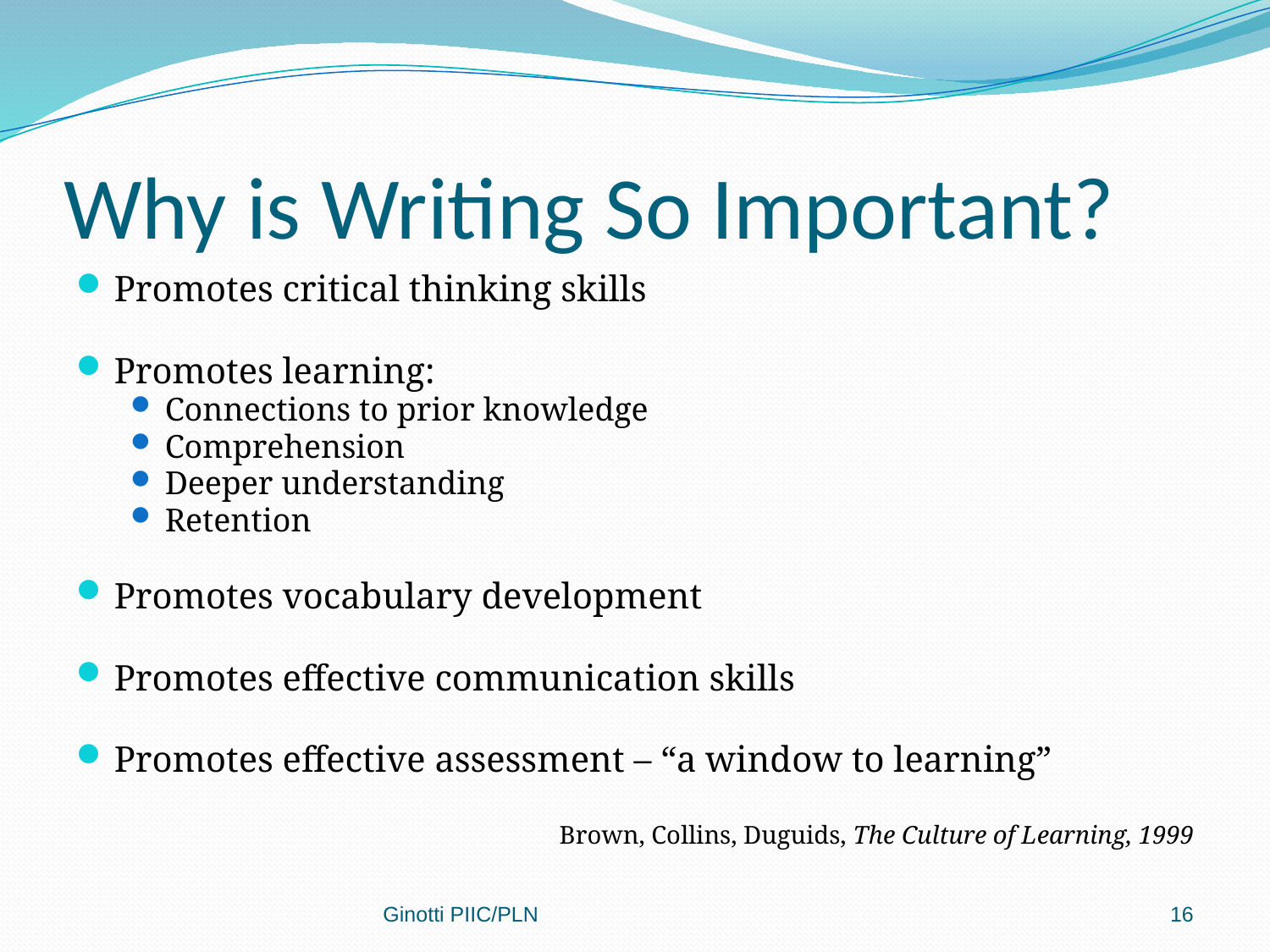

# Why is Writing So Important?
Promotes critical thinking skills

Promotes learning:
Connections to prior knowledge
Comprehension
Deeper understanding
Retention

Promotes vocabulary development

Promotes effective communication skills

Promotes effective assessment – “a window to learning”

Brown, Collins, Duguids, The Culture of Learning, 1999

Ginotti PIIC/PLN
16